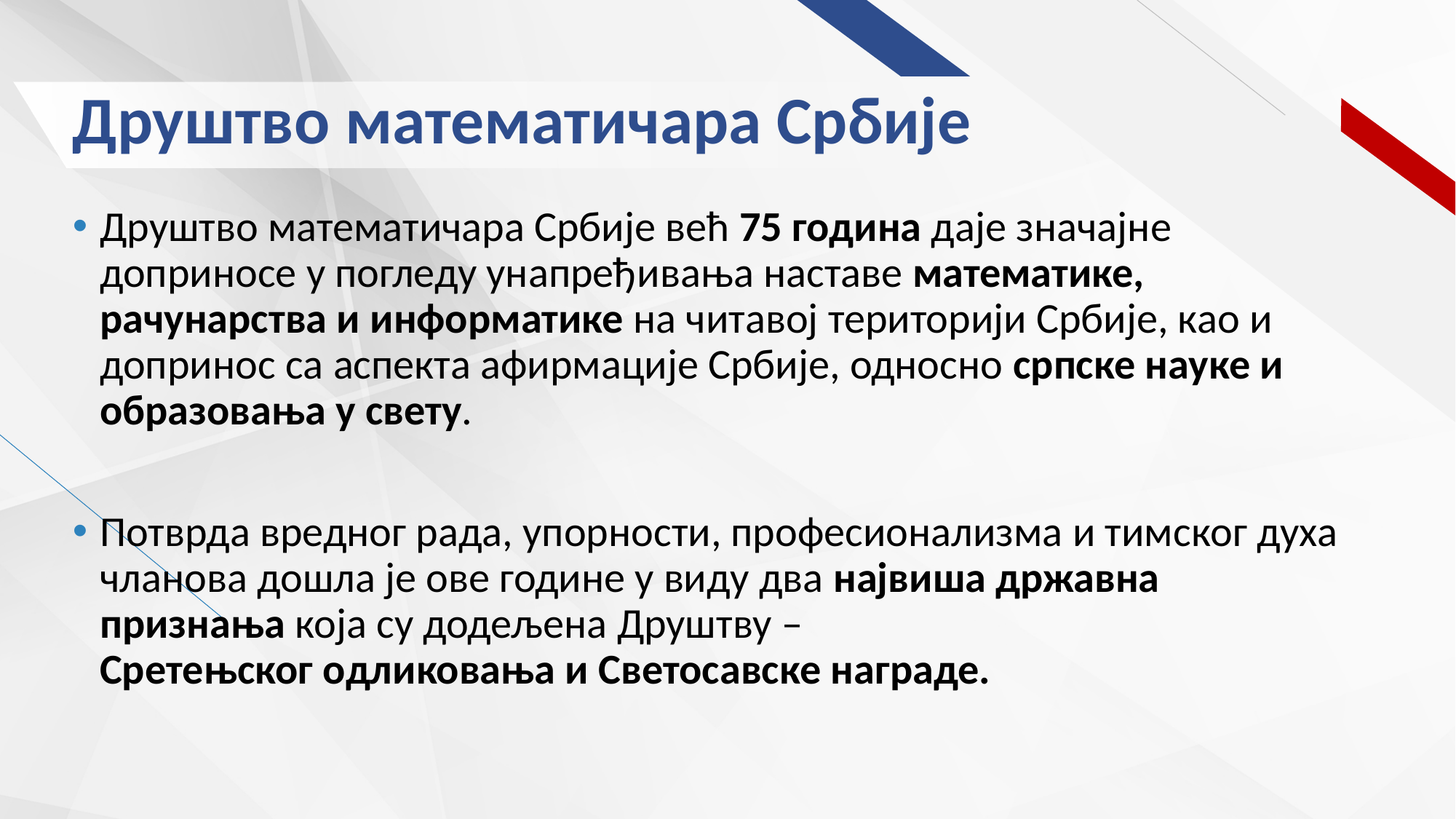

# Друштво математичара Србије
Друштво математичара Србије већ 75 година даје значајне доприносе у погледу унапређивања наставе математике, рачунарства и информатике на читавој територији Србије, као и допринос са аспекта афирмације Србије, односно српске науке и образовања у свету.

Потврда вредног рада, упорности, професионализма и тимског духа чланова дошла је ове године у виду два највиша државна признања која су додељена Друштву –
Сретењског одликовања и Светосавске награде.